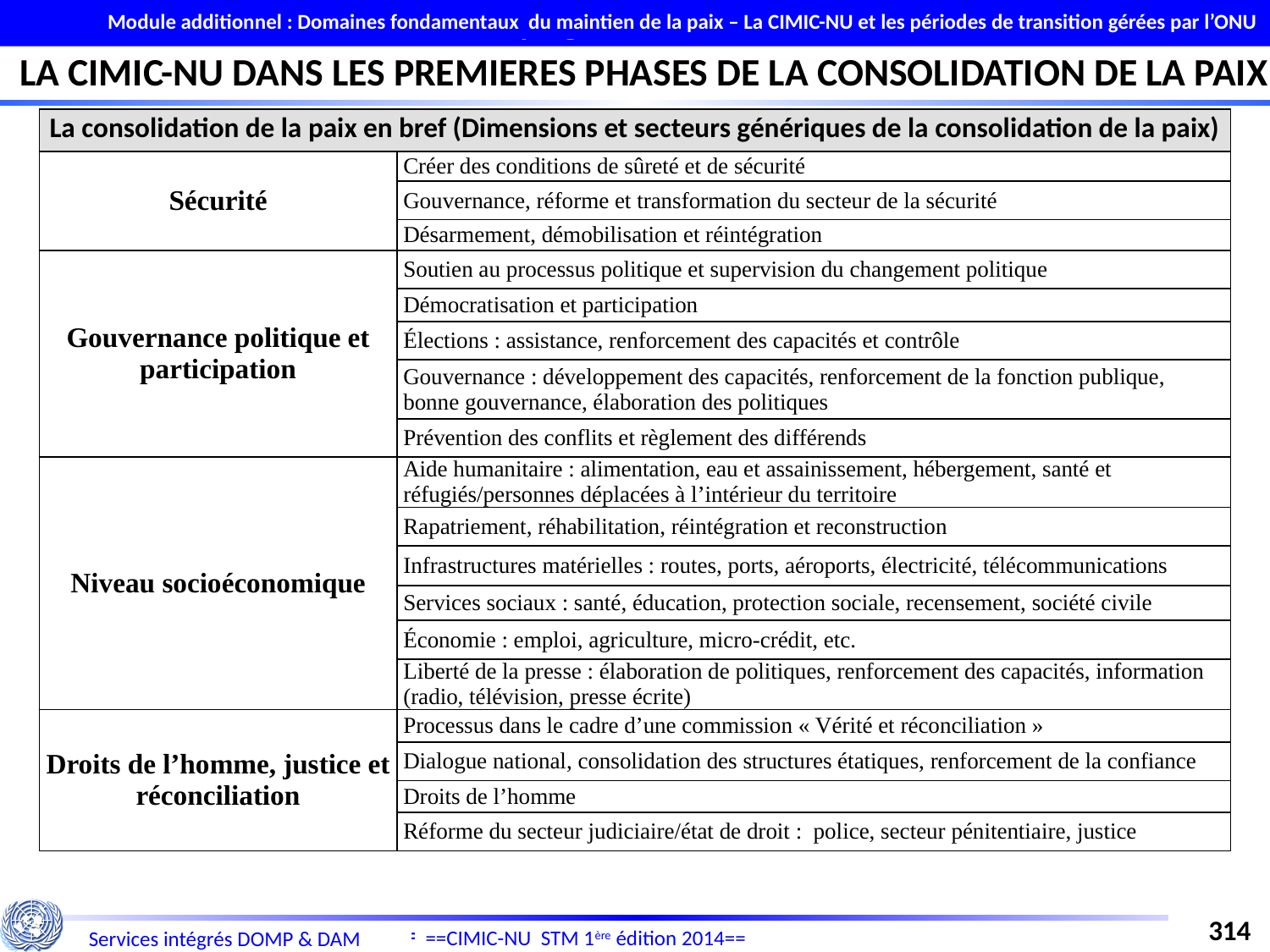

Module additionnel : Domaines fondamentaux  du maintien de la paix – La CIMIC-NU et les périodes de transition gérées par l’ONU
LA CIMIC-NU DANS LES PREMIERES PHASES DE LA CONSOLIDATION DE LA PAIX
| La consolidation de la paix en bref (Dimensions et secteurs génériques de la consolidation de la paix) |  |
| --- | --- |
| Sécurité | Créer des conditions de sûreté et de sécurité |
|  | Gouvernance, réforme et transformation du secteur de la sécurité |
|  | Désarmement, démobilisation et réintégration |
| Gouvernance politique et participation | Soutien au processus politique et supervision du changement politique |
|  | Démocratisation et participation |
|  | Élections : assistance, renforcement des capacités et contrôle |
|  | Gouvernance : développement des capacités, renforcement de la fonction publique, bonne gouvernance, élaboration des politiques |
|  | Prévention des conflits et règlement des différends |
| Niveau socioéconomique | Aide humanitaire : alimentation, eau et assainissement, hébergement, santé et réfugiés/personnes déplacées à l’intérieur du territoire |
|  | Rapatriement, réhabilitation, réintégration et reconstruction |
|  | Infrastructures matérielles : routes, ports, aéroports, électricité, télécommunications |
|  | Services sociaux : santé, éducation, protection sociale, recensement, société civile |
|  | Économie : emploi, agriculture, micro-crédit, etc. |
|  | Liberté de la presse : élaboration de politiques, renforcement des capacités, information (radio, télévision, presse écrite) |
| Droits de l’homme, justice et réconciliation | Processus dans le cadre d’une commission « Vérité et réconciliation » |
|  | Dialogue national, consolidation des structures étatiques, renforcement de la confiance |
|  | Droits de l’homme |
|  | Réforme du secteur judiciaire/état de droit : police, secteur pénitentiaire, justice |
314

==CIMIC-NU  STM 1ère édition 2014==
Services intégrés DOMP & DAM